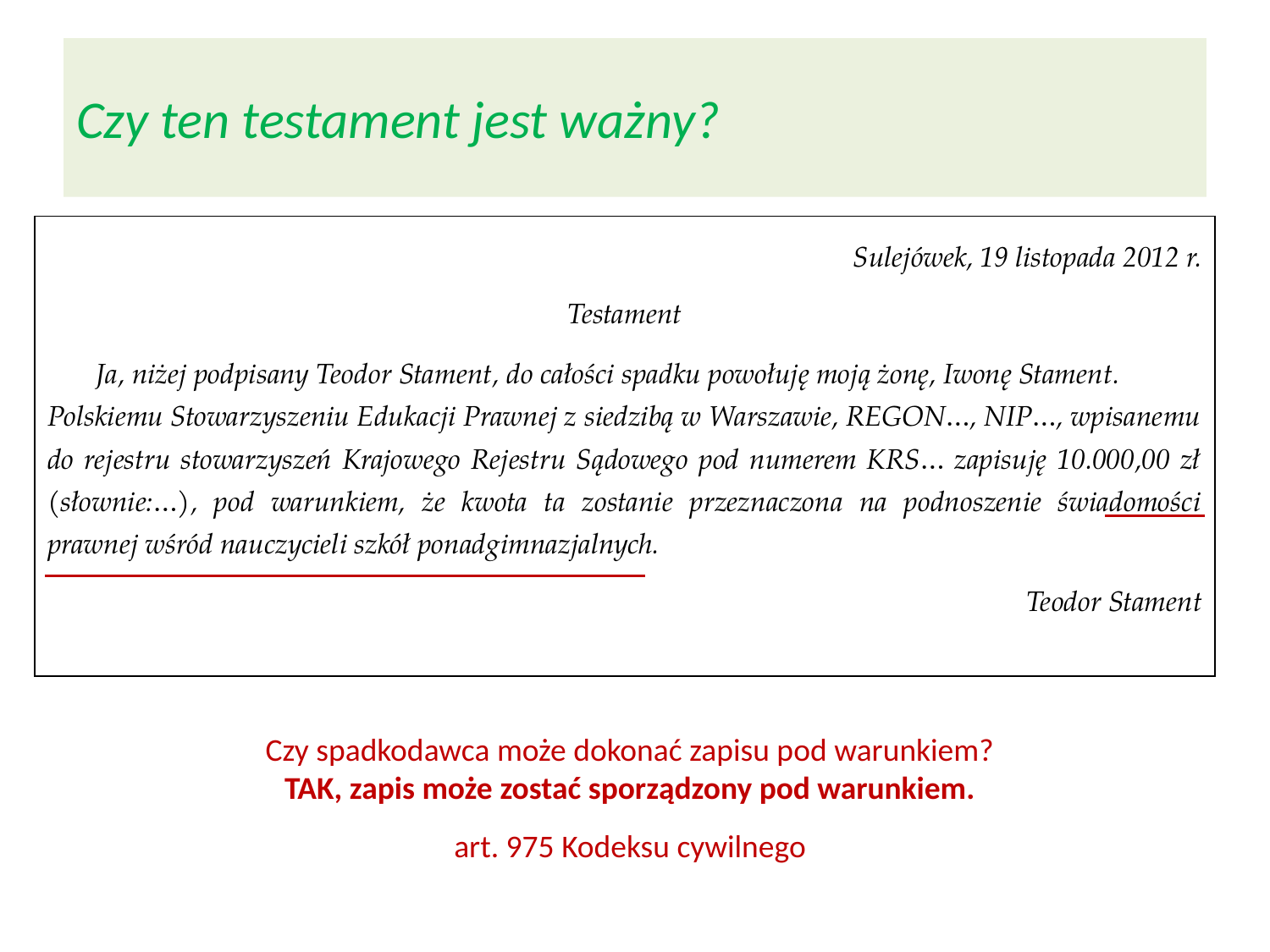

# Czy ten testament jest ważny?

Czy spadkodawca może dokonać zapisu pod warunkiem?
TAK, zapis może zostać sporządzony pod warunkiem.

art. 975 Kodeksu cywilnego
| Sulejówek, 19 listopada 2012 r. Testament Ja, niżej podpisany Teodor Stament, do całości spadku powołuję moją żonę, Iwonę Stament. Polskiemu Stowarzyszeniu Edukacji Prawnej z siedzibą w Warszawie, REGON…, NIP…, wpisanemu do rejestru stowarzyszeń Krajowego Rejestru Sądowego pod numerem KRS… zapisuję 10.000,00 zł (słownie:…), pod warunkiem, że kwota ta zostanie przeznaczona na podnoszenie świadomości prawnej wśród nauczycieli szkół ponadgimnazjalnych. Teodor Stament |
| --- |